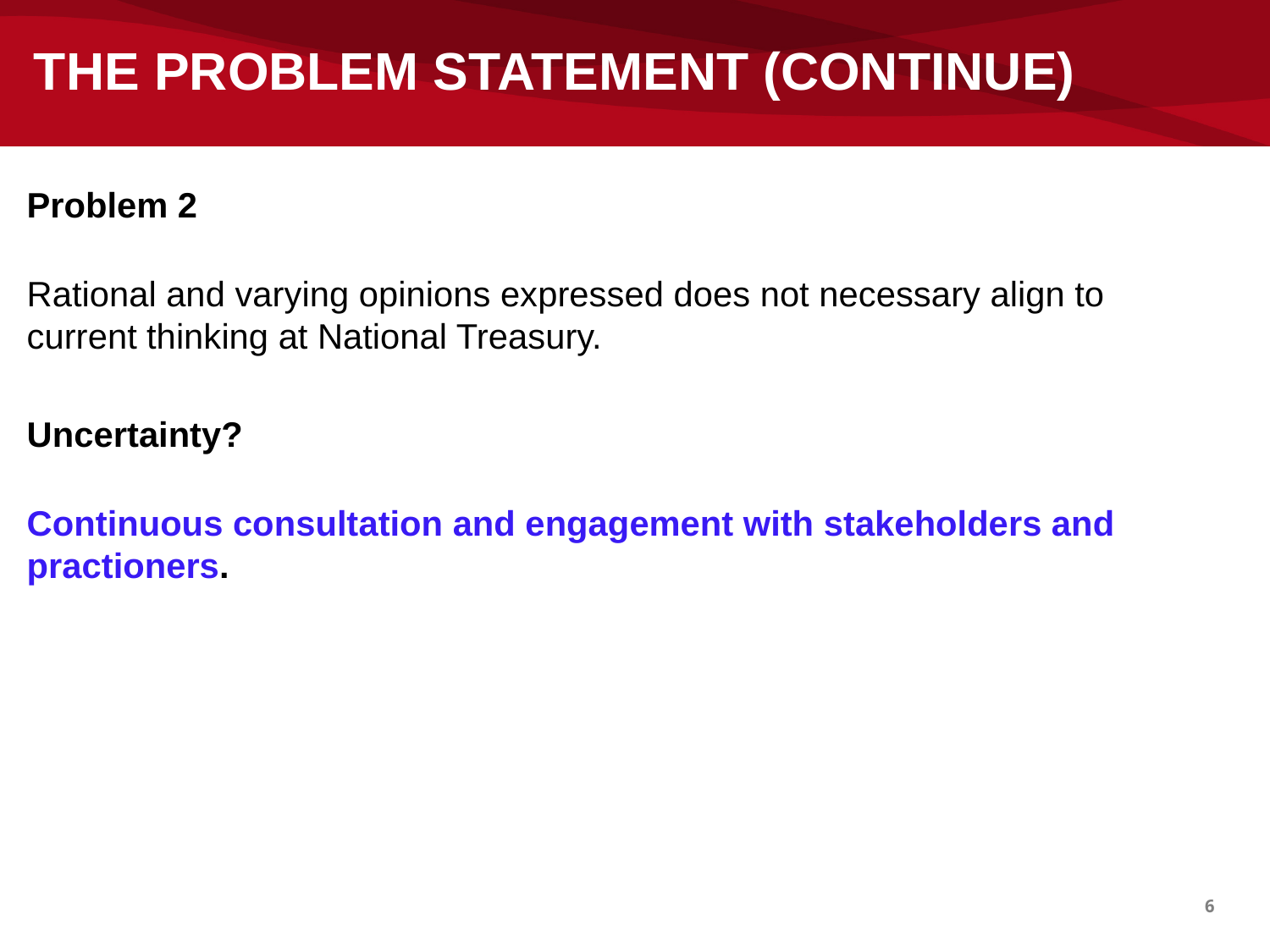

# THE PROBLEM STATEMENT (CONTINUE)
Problem 2

Rational and varying opinions expressed does not necessary align to current thinking at National Treasury.

Uncertainty?

Continuous consultation and engagement with stakeholders and practioners.

6